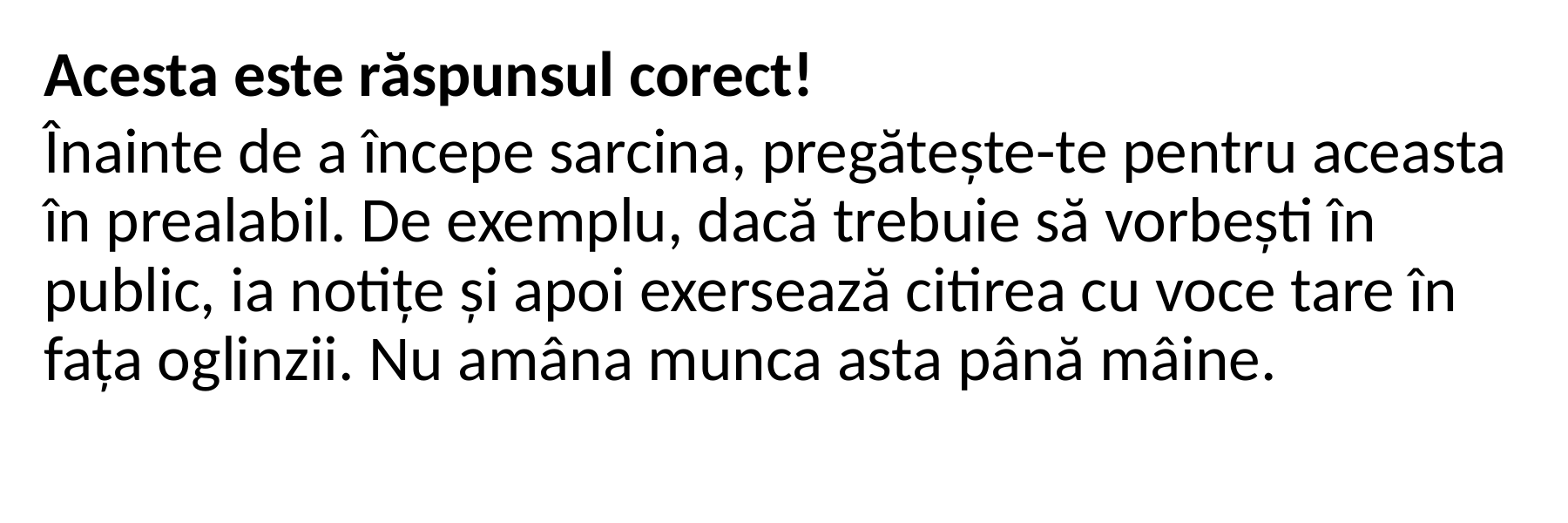

Acesta este răspunsul corect!
Înainte de a începe sarcina, pregătește-te pentru aceasta în prealabil. De exemplu, dacă trebuie să vorbești în public, ia notițe și apoi exersează citirea cu voce tare în fața oglinzii. Nu amâna munca asta până mâine.